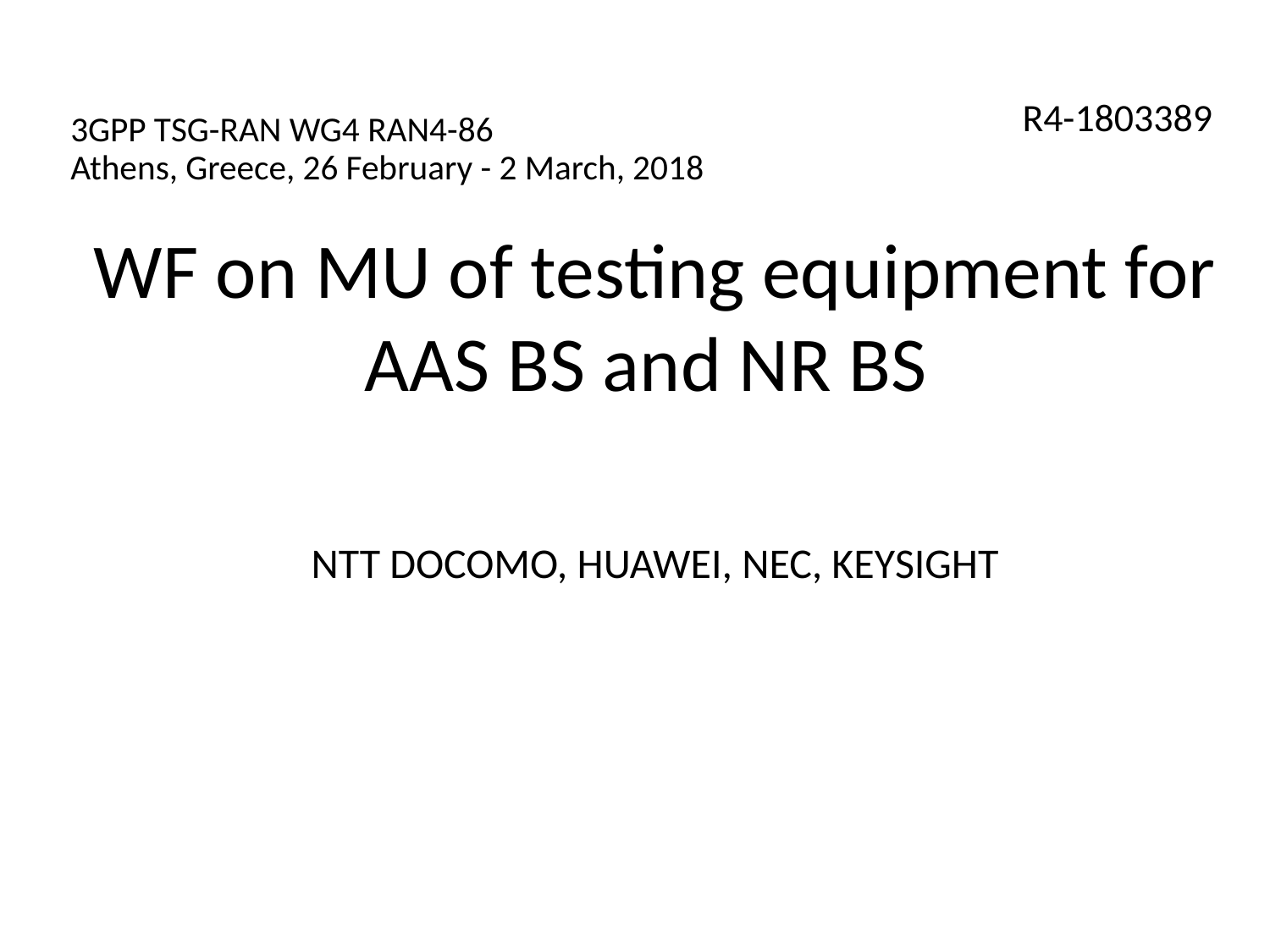

# 3GPP TSG-RAN WG4 RAN4-86 Athens, Greece, 26 February - 2 March, 2018
R4-1803389
WF on MU of testing equipment for AAS BS and NR BS
NTT DOCOMO, HUAWEI, NEC, KEYSIGHT